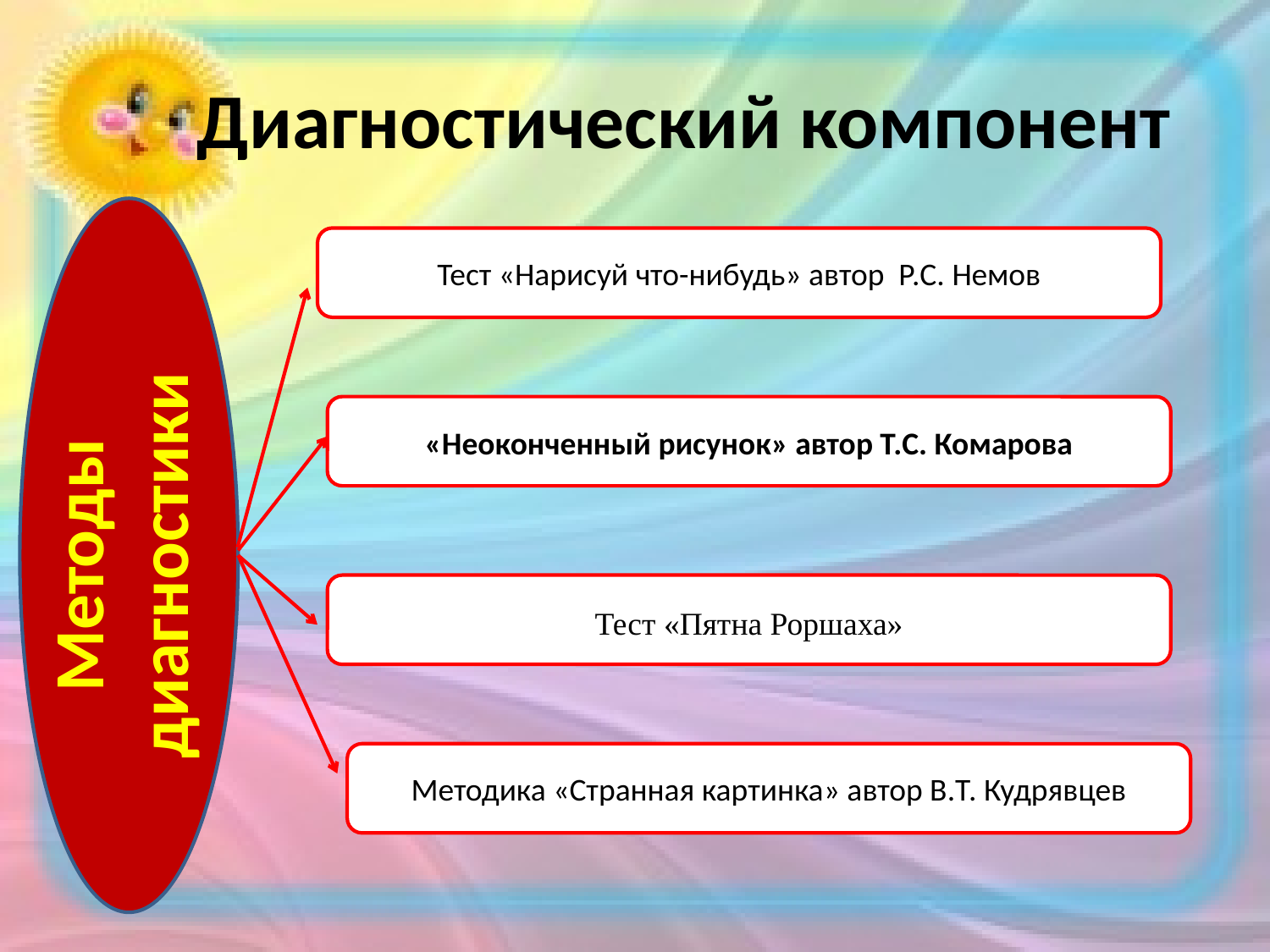

Диагностический компонент

Тест «Нарисуй что-нибудь» автор  Р.С. Немов

«Неоконченный рисунок» автор Т.С. Комарова
Методы диагностики
Тест «Пятна Роршаха»
Методика «Странная картинка» автор В.Т. Кудрявцев